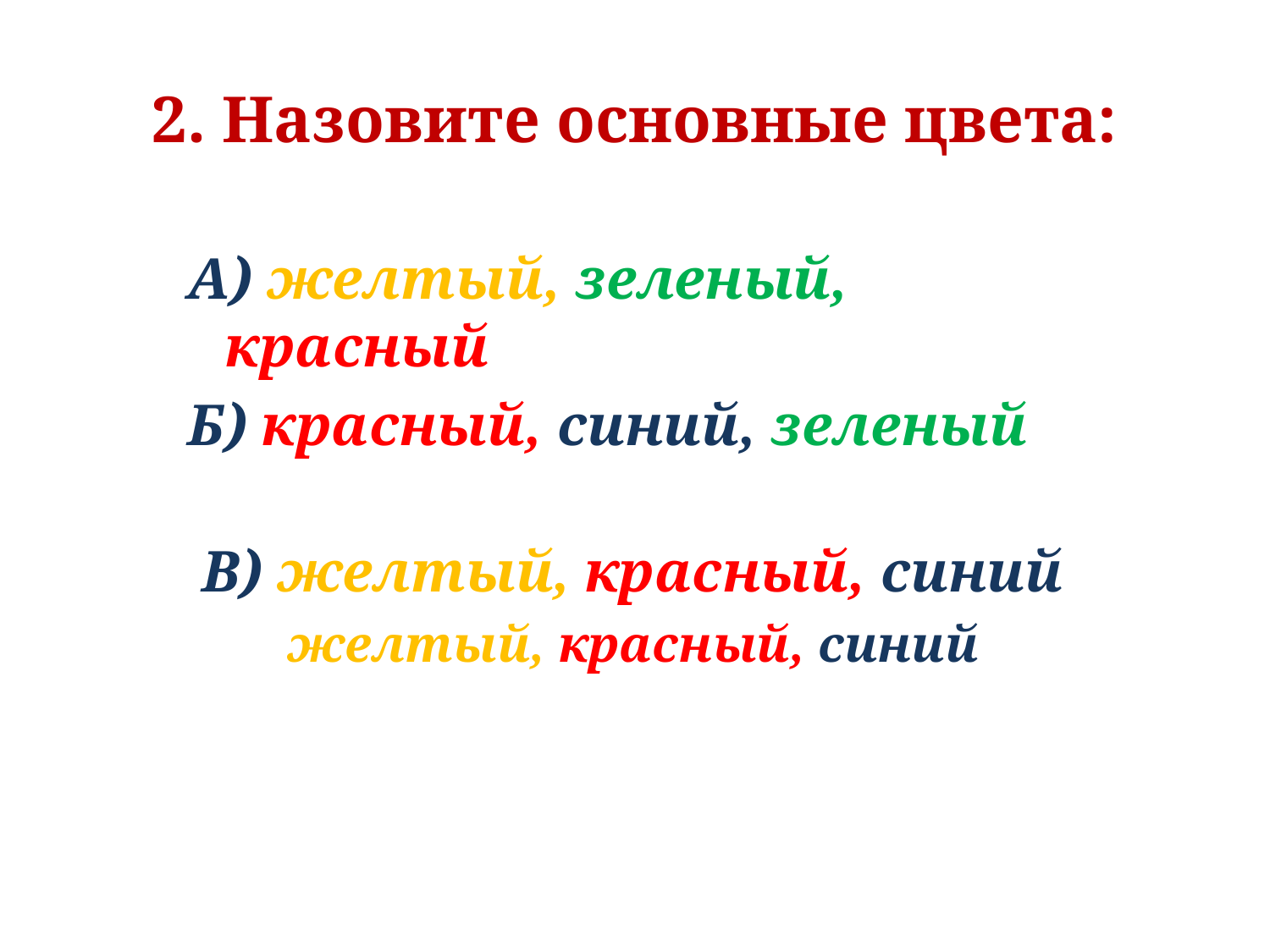

# 2. Назовите основные цвета:
А) желтый, зеленый, красный
Б) красный, синий, зеленый
 В) желтый, красный, синий

желтый, красный, синий